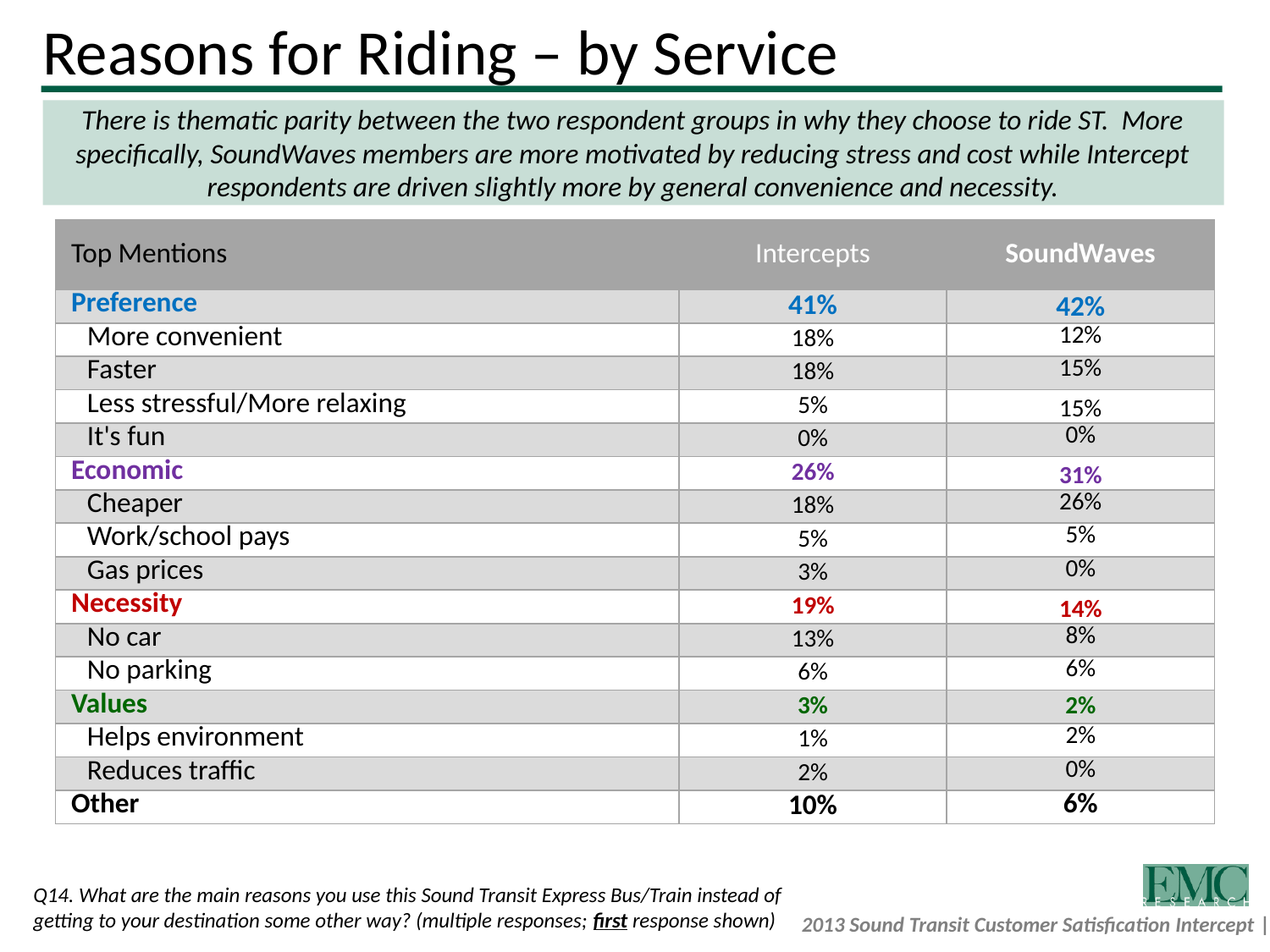

# Reasons for Riding – by Service
There is thematic parity between the two respondent groups in why they choose to ride ST.  More specifically, SoundWaves members are more motivated by reducing stress and cost while Intercept respondents are driven slightly more by general convenience and necessity.
| Top Mentions | Intercepts | SoundWaves |
| --- | --- | --- |
| Preference | 41% | 42% |
| More convenient | 18% | 12% |
| Faster | 18% | 15% |
| Less stressful/More relaxing | 5% | 15% |
| It's fun | 0% | 0% |
| Economic | 26% | 31% |
| Cheaper | 18% | 26% |
| Work/school pays | 5% | 5% |
| Gas prices | 3% | 0% |
| Necessity | 19% | 14% |
| No car | 13% | 8% |
| No parking | 6% | 6% |
| Values | 3% | 2% |
| Helps environment | 1% | 2% |
| Reduces traffic | 2% | 0% |
| Other | 10% | 6% |
Q14. What are the main reasons you use this Sound Transit Express Bus/Train instead of getting to your destination some other way? (multiple responses; first response shown)